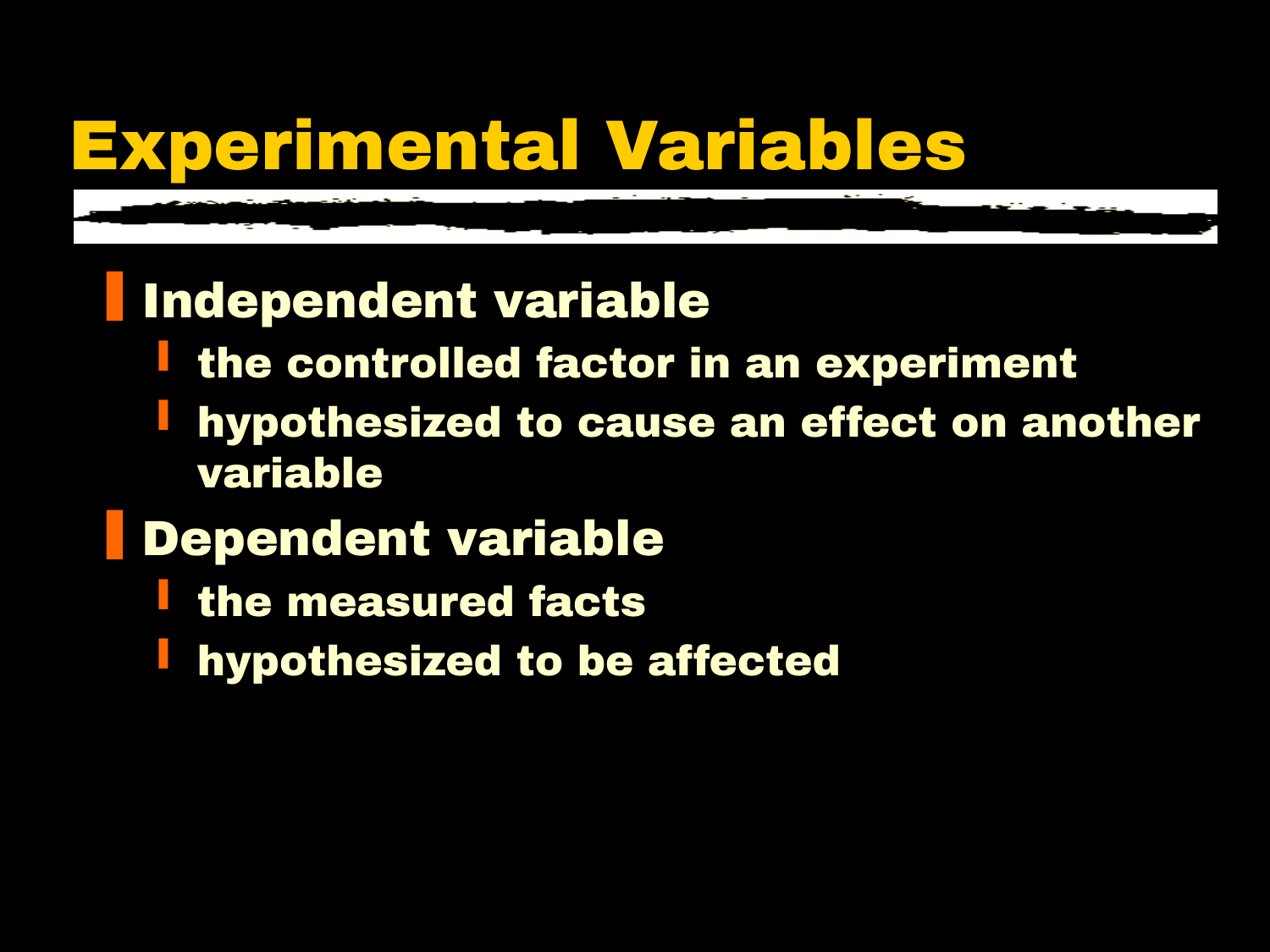

# Experimental Variables
Independent variable
the controlled factor in an experiment
hypothesized to cause an effect on another variable
Dependent variable
the measured facts
hypothesized to be affected